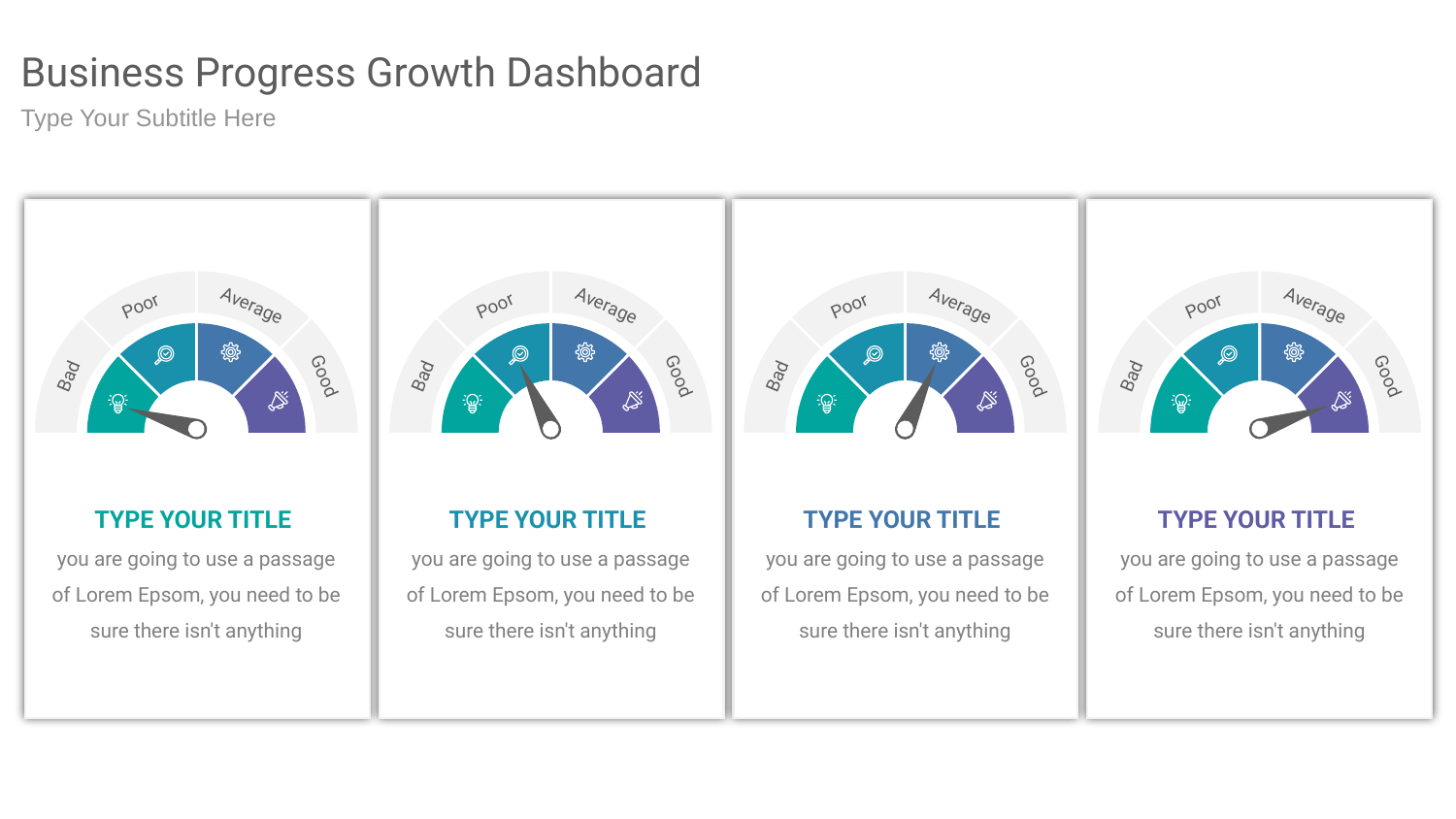

# Business Progress Growth Dashboard
Type Your Subtitle Here

Poor
Average
Poor
Average
Poor
Average
Poor
Average

Bad
Good
Bad
Good
Bad
Good
Bad
Good

TYPE YOUR TITLE
you are going to use a passage of Lorem Epsom, you need to be sure there isn't anything
TYPE YOUR TITLE
you are going to use a passage of Lorem Epsom, you need to be sure there isn't anything
TYPE YOUR TITLE
you are going to use a passage of Lorem Epsom, you need to be sure there isn't anything
TYPE YOUR TITLE
you are going to use a passage of Lorem Epsom, you need to be sure there isn't anything